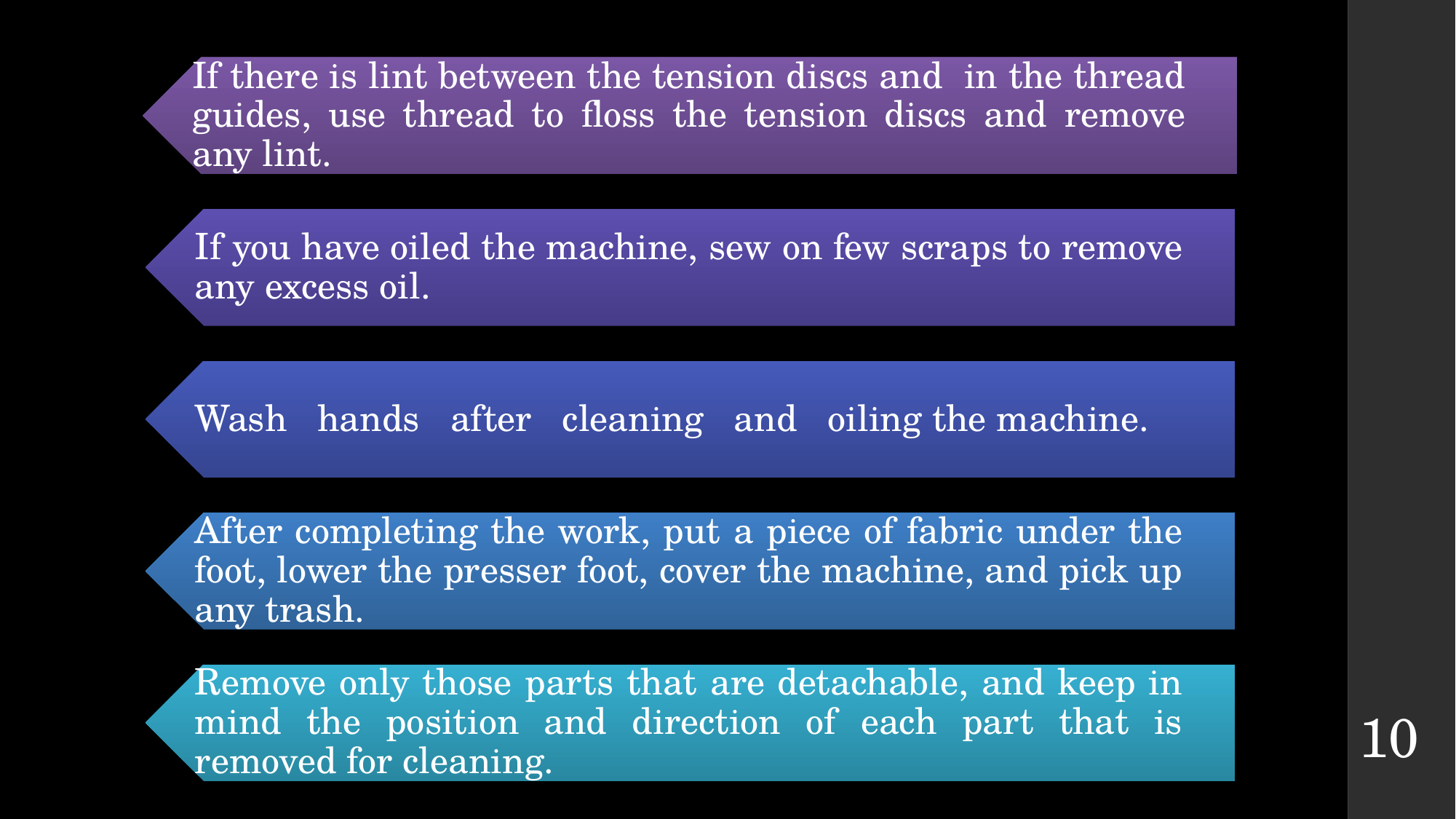

If there is lint between the tension discs and  in the thread guides, use thread to floss the tension discs and remove any lint.
If you have oiled the machine, sew on few scraps to remove any excess oil.
Wash   hands   after   cleaning   and   oiling the machine.
After completing the work, put a piece of fabric under the foot, lower the presser foot, cover the machine, and pick up any trash.
Remove only those parts that are detachable, and keep in mind the position and direction of each part that is removed for cleaning.
10